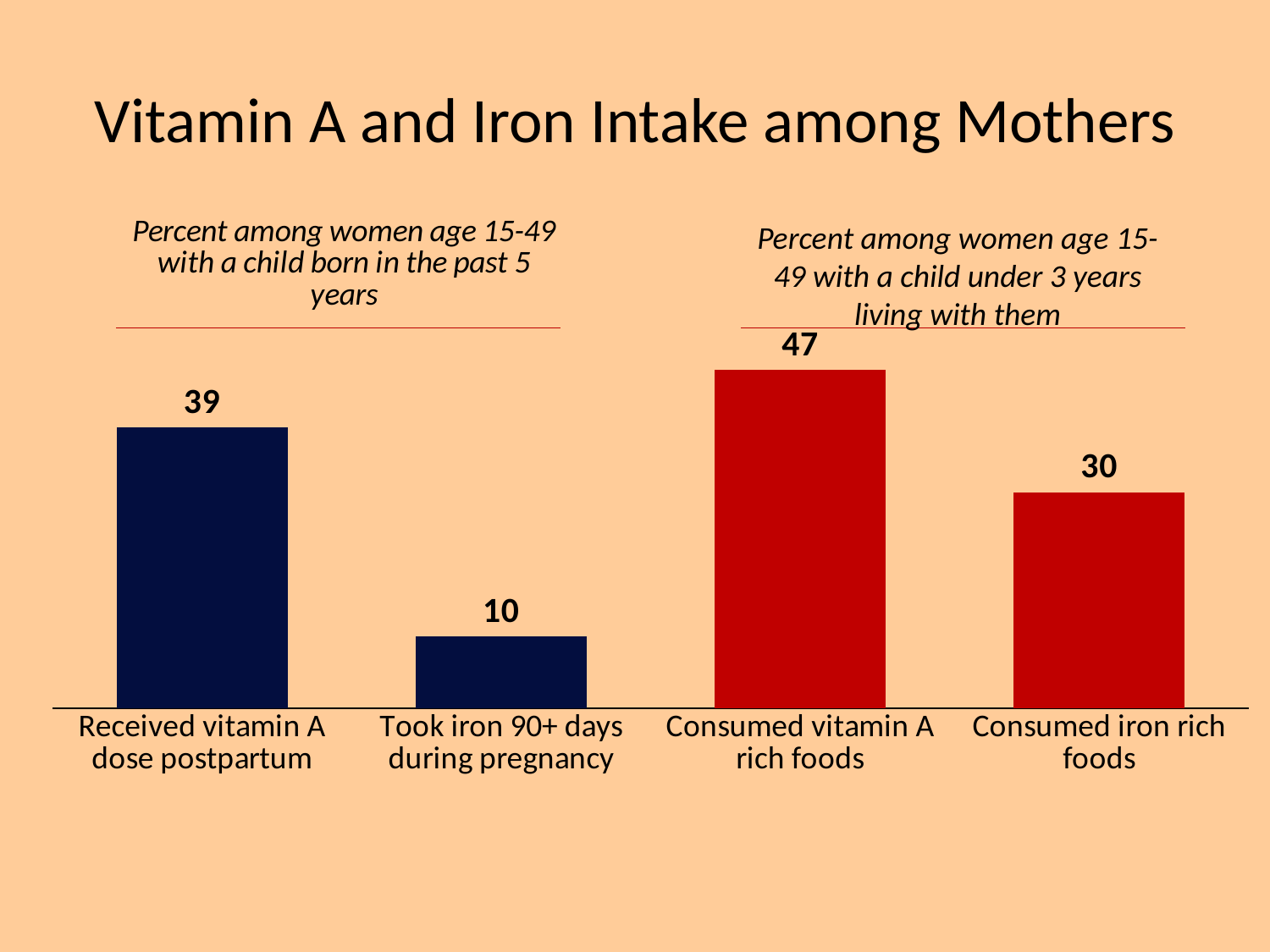

# Vitamin A and Iron Intake among Mothers
Percent among women age 15-49 with a child under 3 years living with them

### Chart

| Category | Series 1 |
|---|---|
| Received vitamin A dose postpartum | 39.0 |
| Took iron 90+ days during pregnancy | 10.0 |
| Consumed vitamin A rich foods | 47.0 |
| Consumed iron rich foods | 30.0 |